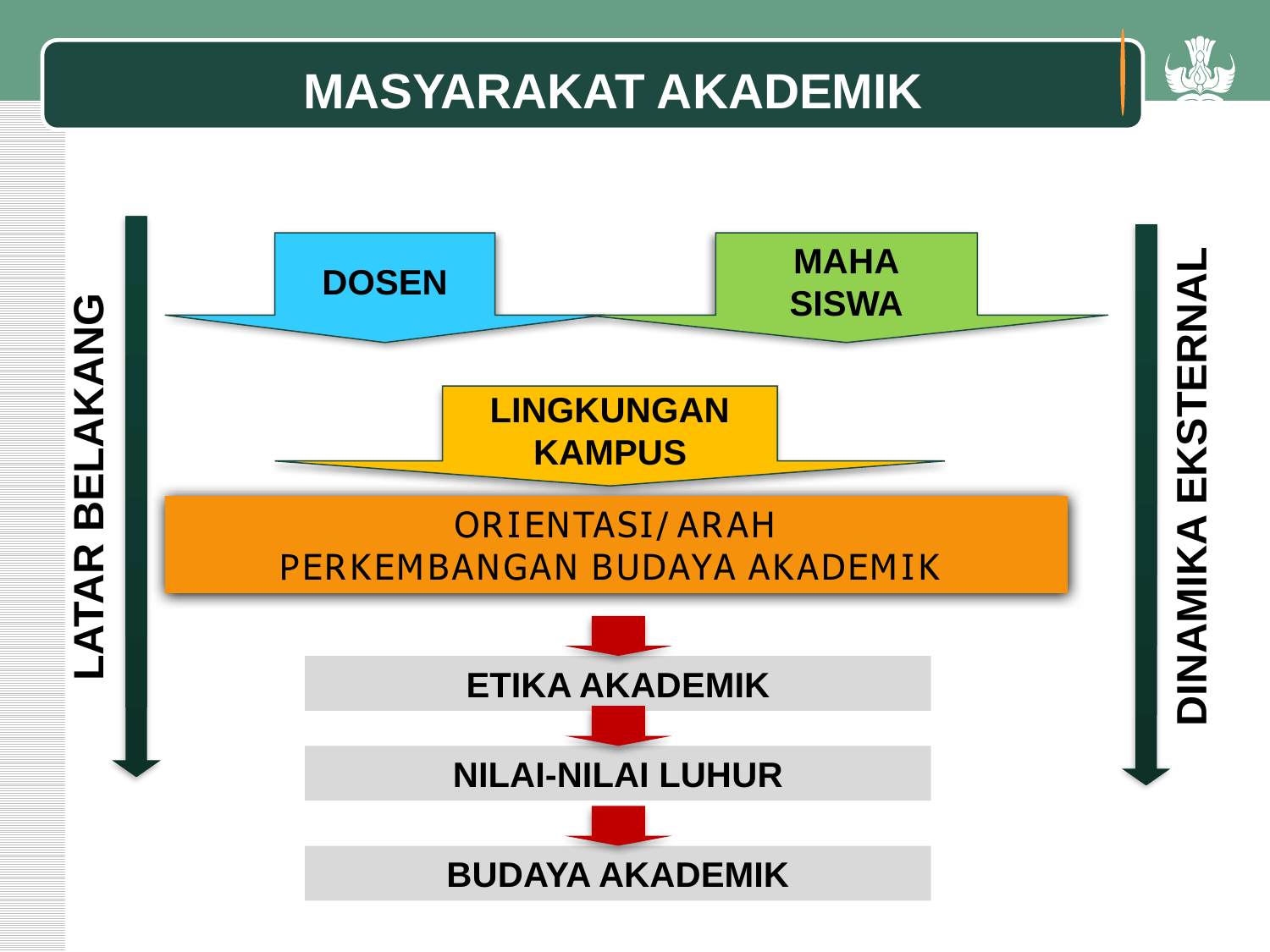

MASYARAKAT AKADEMIK

DOSEN
MAHA
SISWA
LINGKUNGAN
KAMPUS
LATAR BELAKANG
DINAMIKA EKSTERNAL
ORIENTASI/ARAH
PERKEMBANGAN BUDAYA AKADEMIK

ETIKA AKADEMIK

NILAI-NILAI LUHUR

BUDAYA AKADEMIK